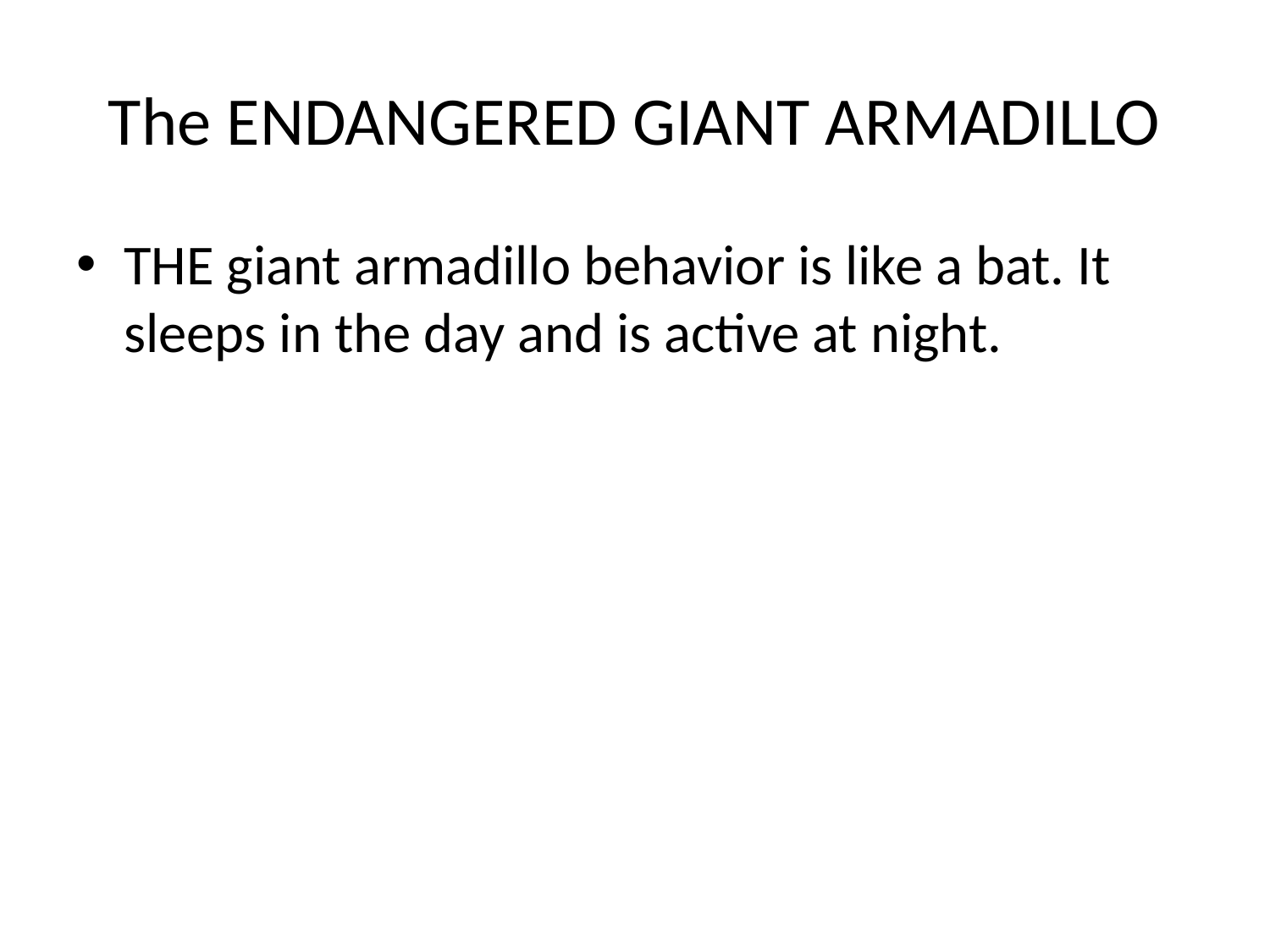

# The ENDANGERED GIANT ARMADILLO
THE giant armadillo behavior is like a bat. It sleeps in the day and is active at night.